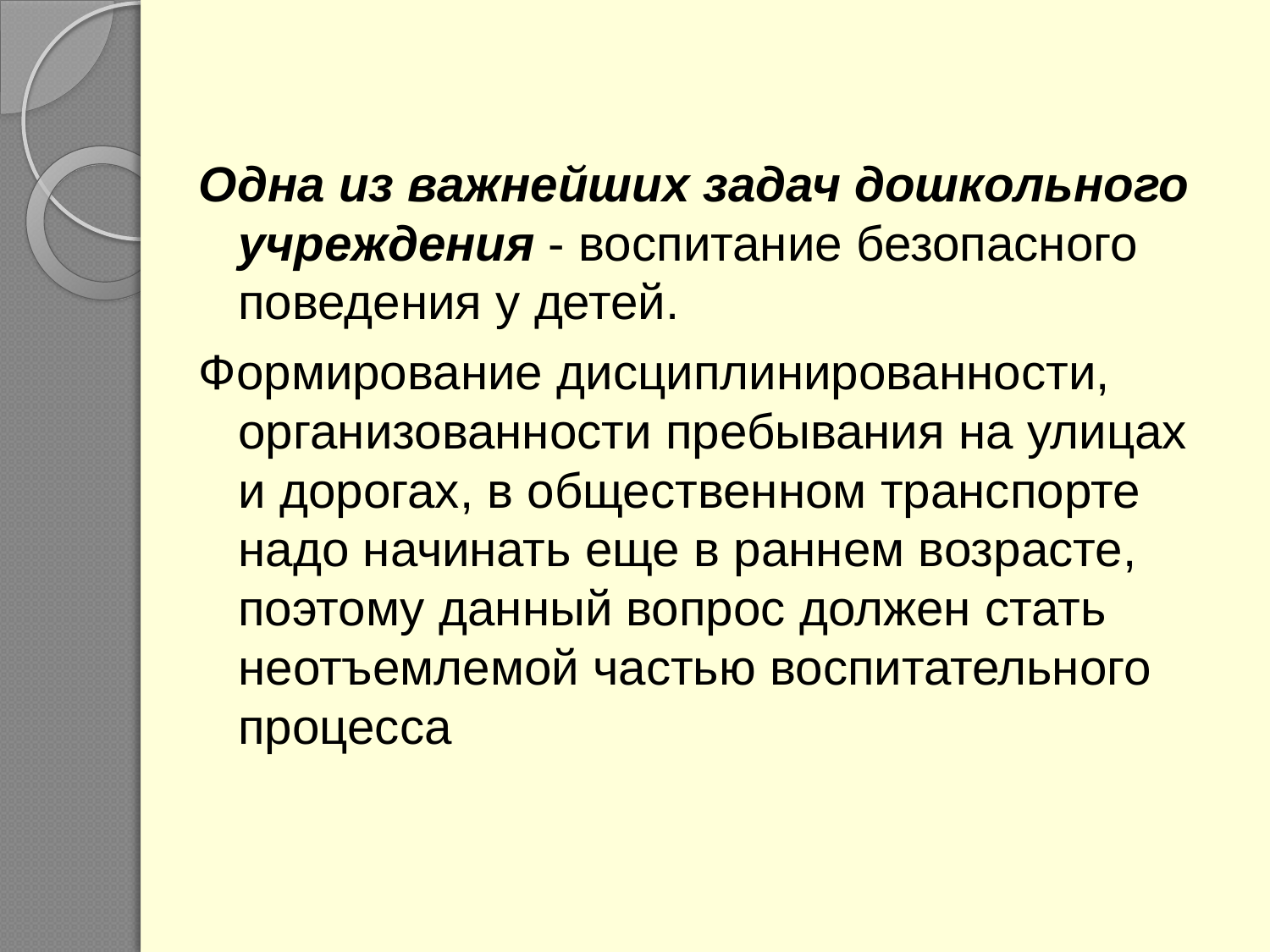

Одна из важнейших задач дошкольного учреждения - воспитание безопасного поведения у детей.
Формирование дисциплинированности, организованности пребывания на улицах и дорогах, в общественном транспорте надо начинать еще в раннем возрасте, поэтому данный вопрос должен стать неотъемлемой частью воспитательного процесса